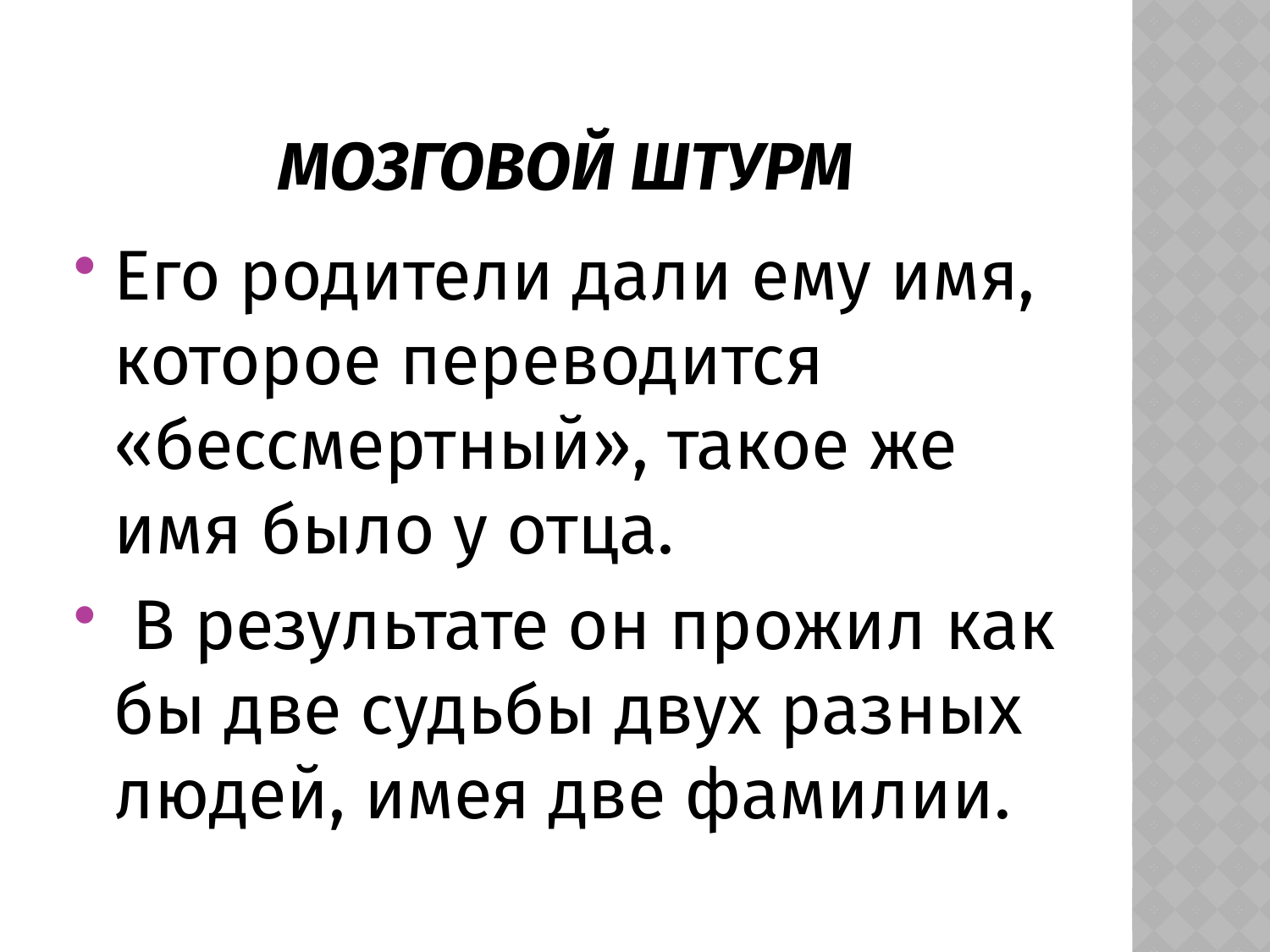

# Мозговой штурм
Его родители дали ему имя, которое переводится «бессмертный», такое же имя было у отца.
 В результате он прожил как бы две судьбы двух разных людей, имея две фамилии.